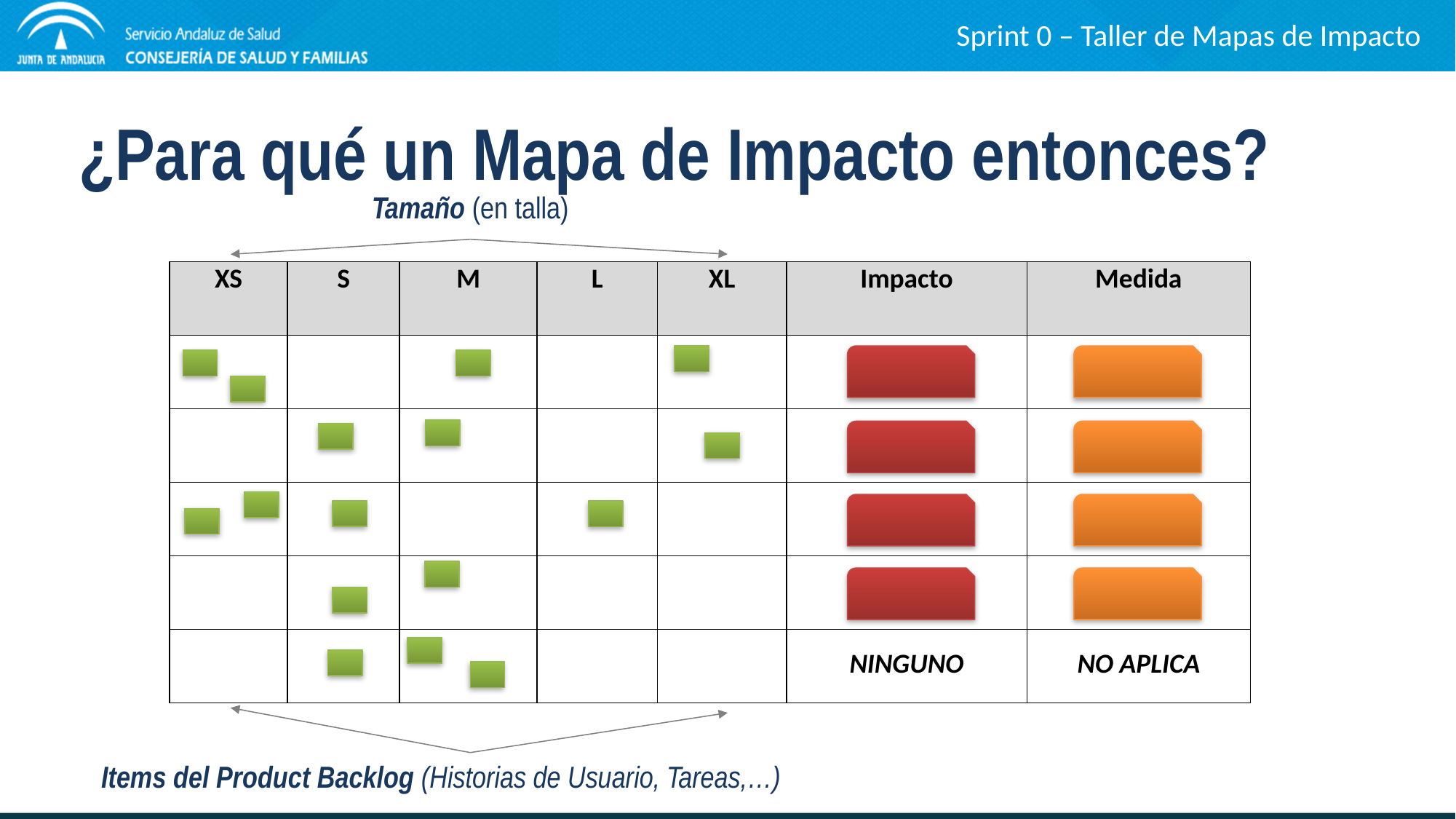

Sprint 0 – Taller de Mapas de Impacto
¿Para qué un Mapa de Impacto entonces?
Tamaño (en talla)
| XS | S | M | L | XL | Impacto | Medida |
| --- | --- | --- | --- | --- | --- | --- |
|  |  |  |  |  |  |  |
|  |  |  |  |  |  |  |
|  |  |  |  |  |  |  |
|  |  |  |  |  |  |  |
|  |  |  |  |  | NINGUNO | NO APLICA |

Items del Product Backlog (Historias de Usuario, Tareas,…)
6